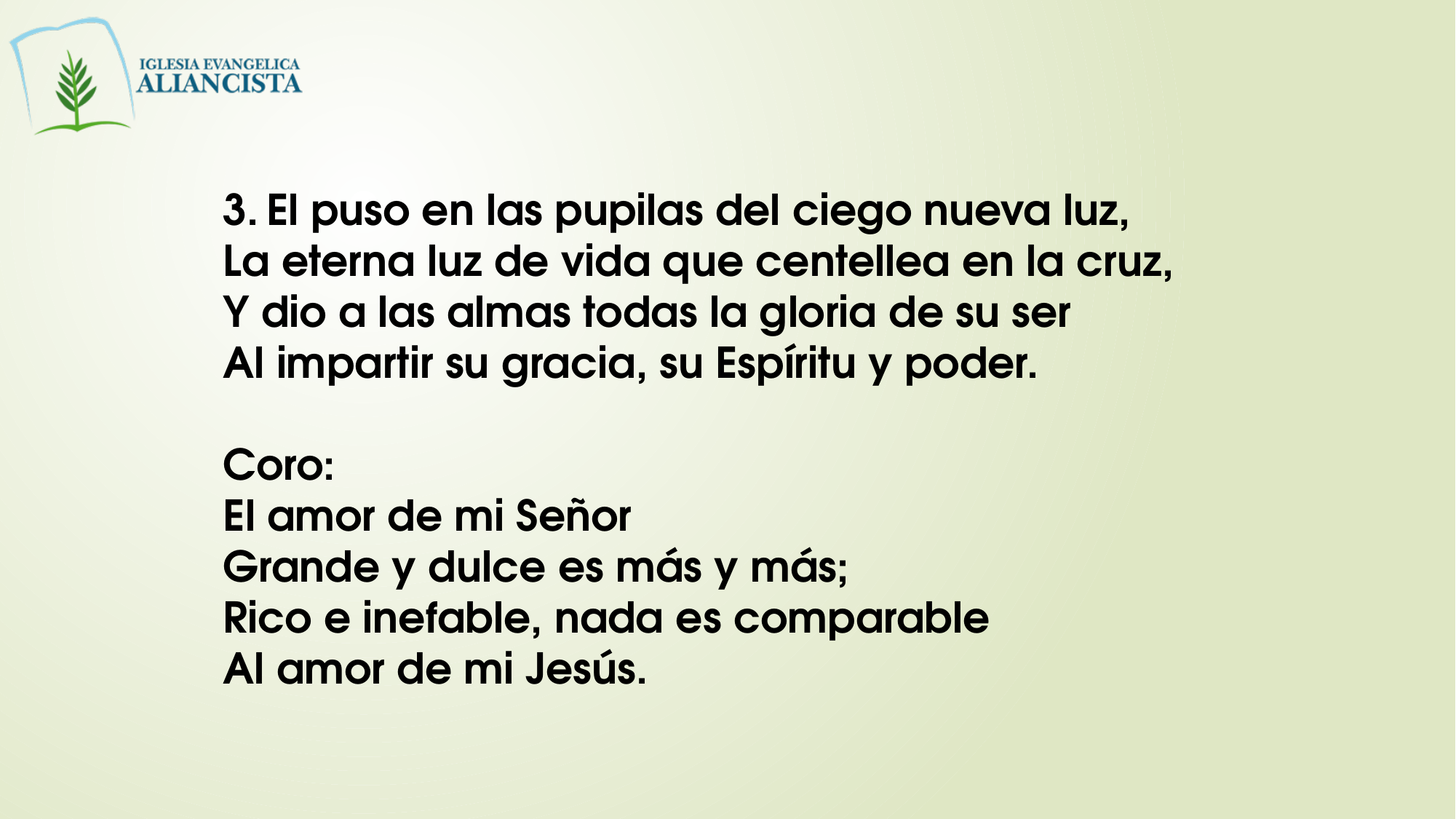

3. El puso en las pupilas del ciego nueva luz,
La eterna luz de vida que centellea en la cruz,
Y dio a las almas todas la gloria de su ser
Al impartir su gracia, su Espíritu y poder.

Coro:
El amor de mi Señor
Grande y dulce es más y más;
Rico e inefable, nada es comparable
Al amor de mi Jesús.